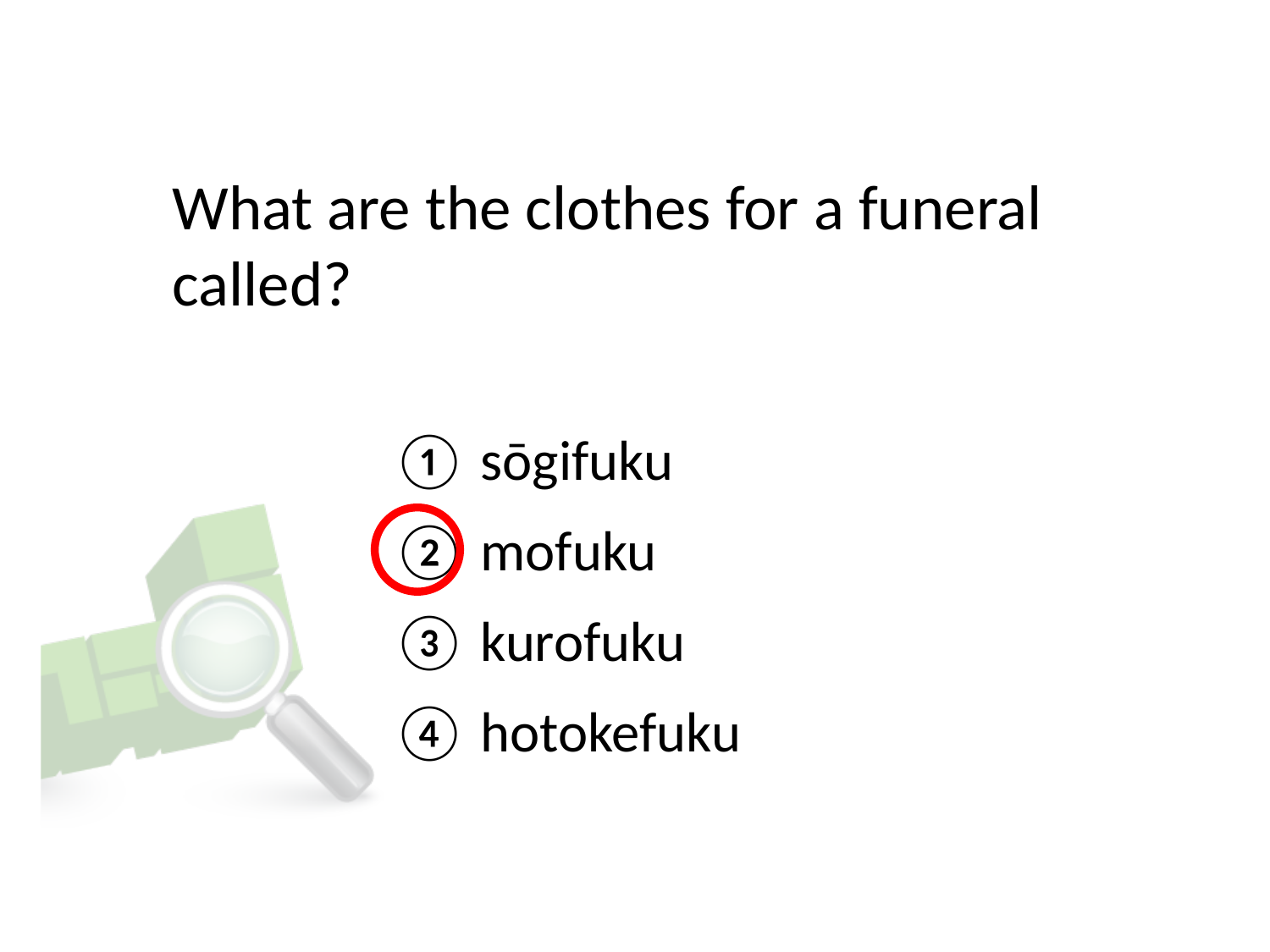

# What are the clothes for a funeral called?
① sōgifuku
② mofuku
③ kurofuku
④ hotokefuku